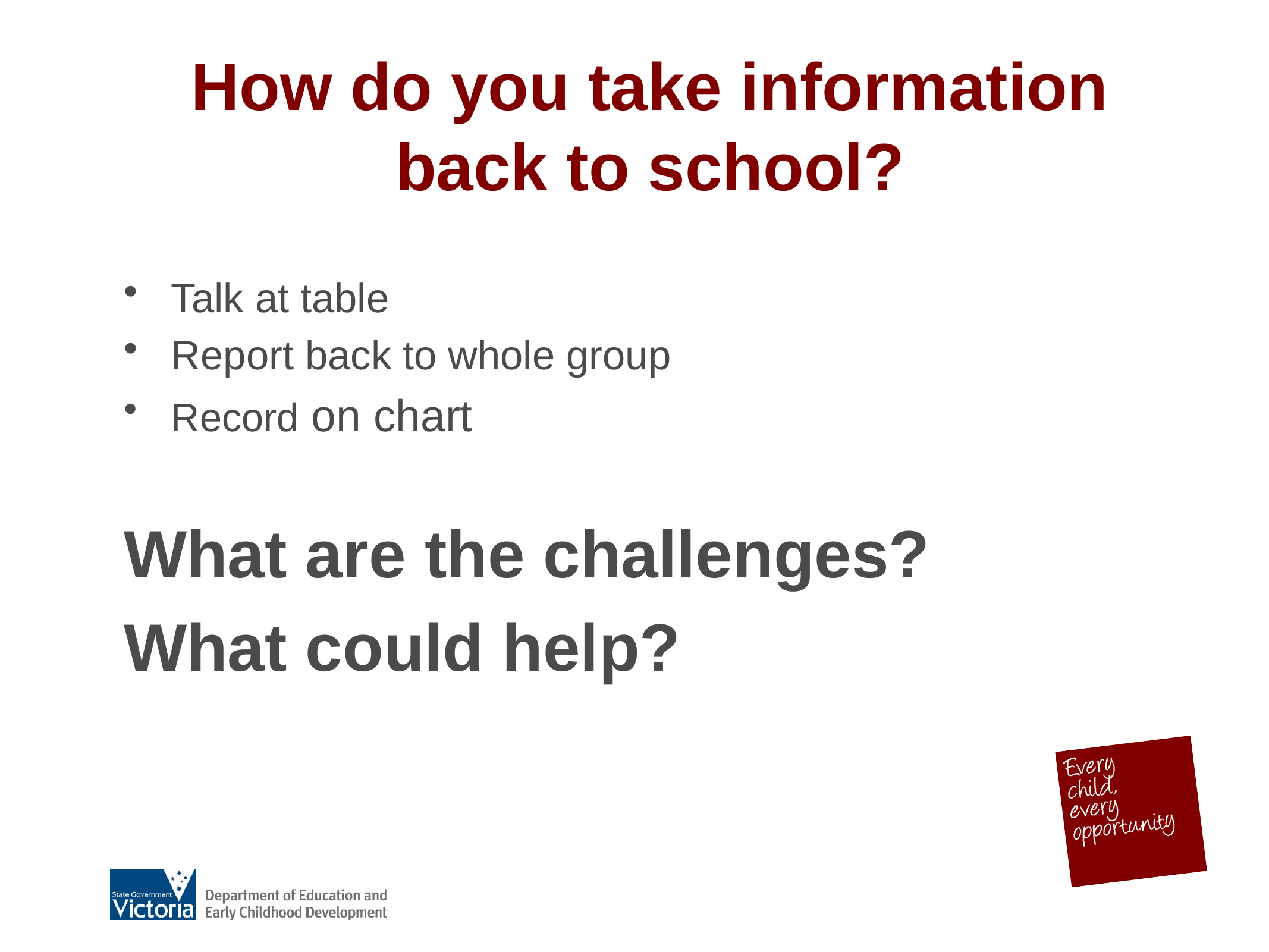

# How do you take information back to school?
Talk at table
Report back to whole group
Record on chart

What are the challenges?
What could help?